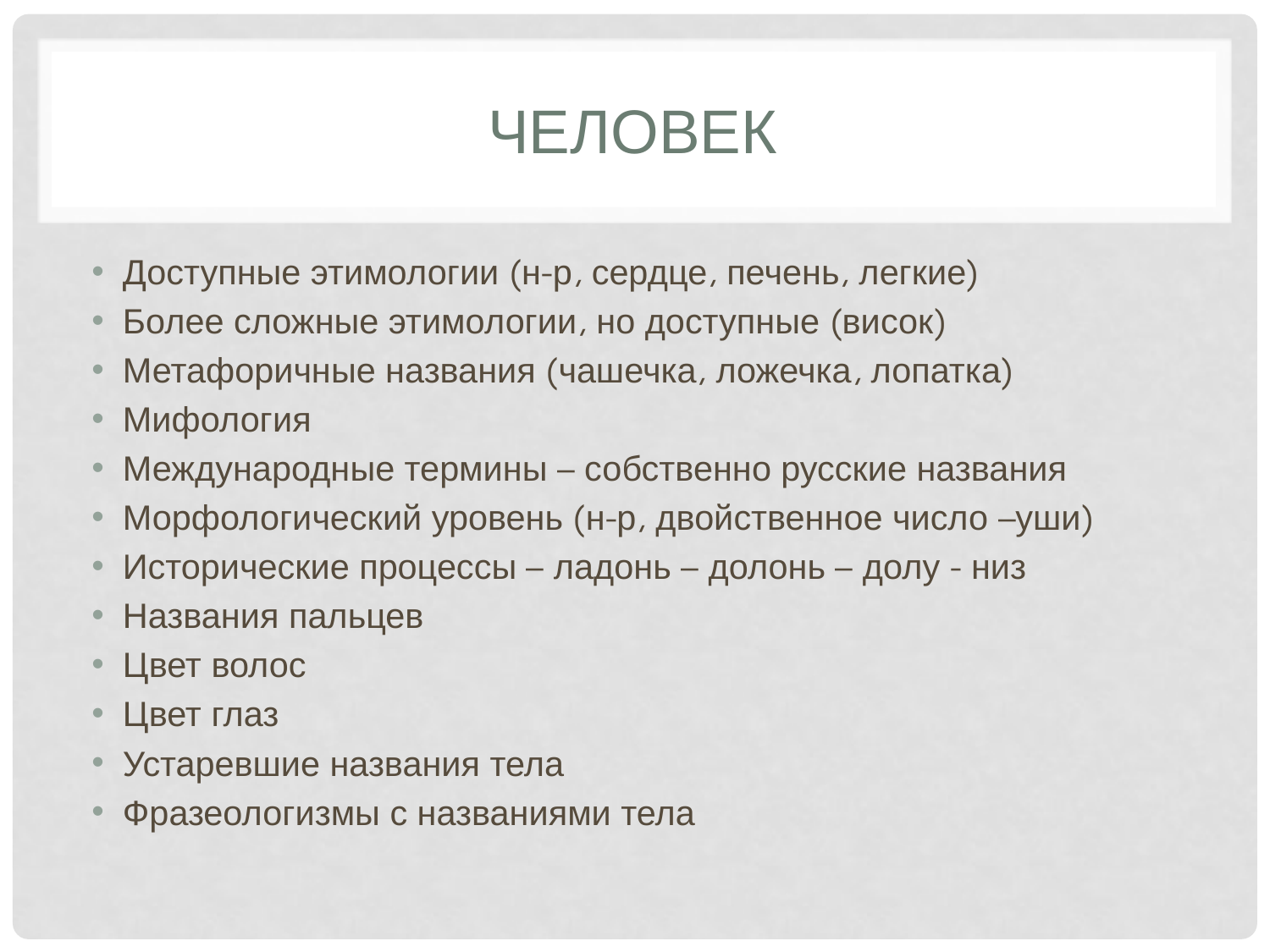

# Человек
Доступные этимологии (н-р, сердце, печень, легкие)
Более сложные этимологии, но доступные (висок)
Метафоричные названия (чашечка, ложечка, лопатка)
Мифология
Международные термины – собственно русские названия
Морфологический уровень (н-р, двойственное число –уши)
Исторические процессы – ладонь – долонь – долу - низ
Названия пальцев
Цвет волос
Цвет глаз
Устаревшие названия тела
Фразеологизмы с названиями тела